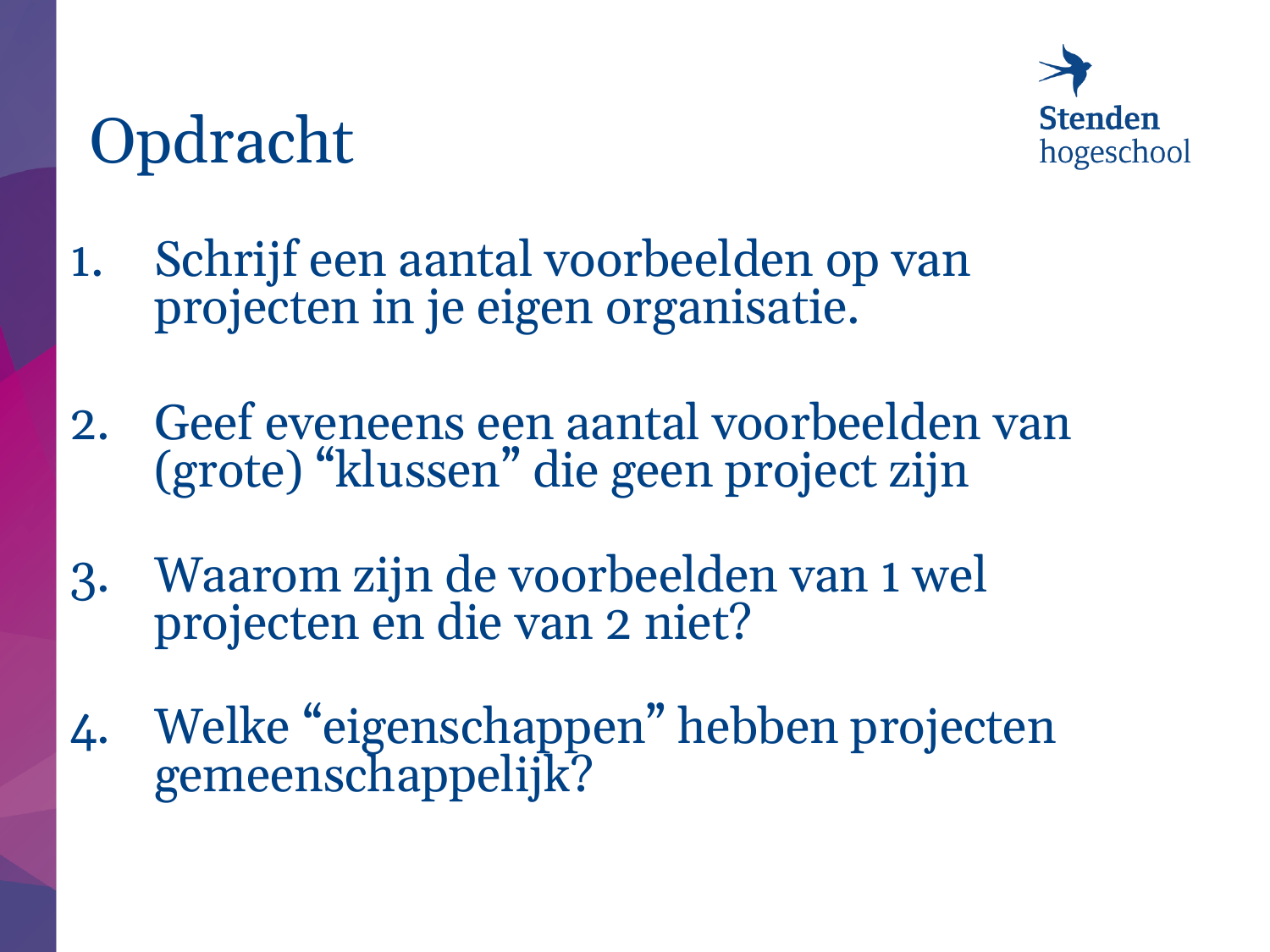

# Opdracht
Schrijf een aantal voorbeelden op van projecten in je eigen organisatie.
Geef eveneens een aantal voorbeelden van (grote) “klussen” die geen project zijn
Waarom zijn de voorbeelden van 1 wel projecten en die van 2 niet?
Welke “eigenschappen” hebben projecten gemeenschappelijk?